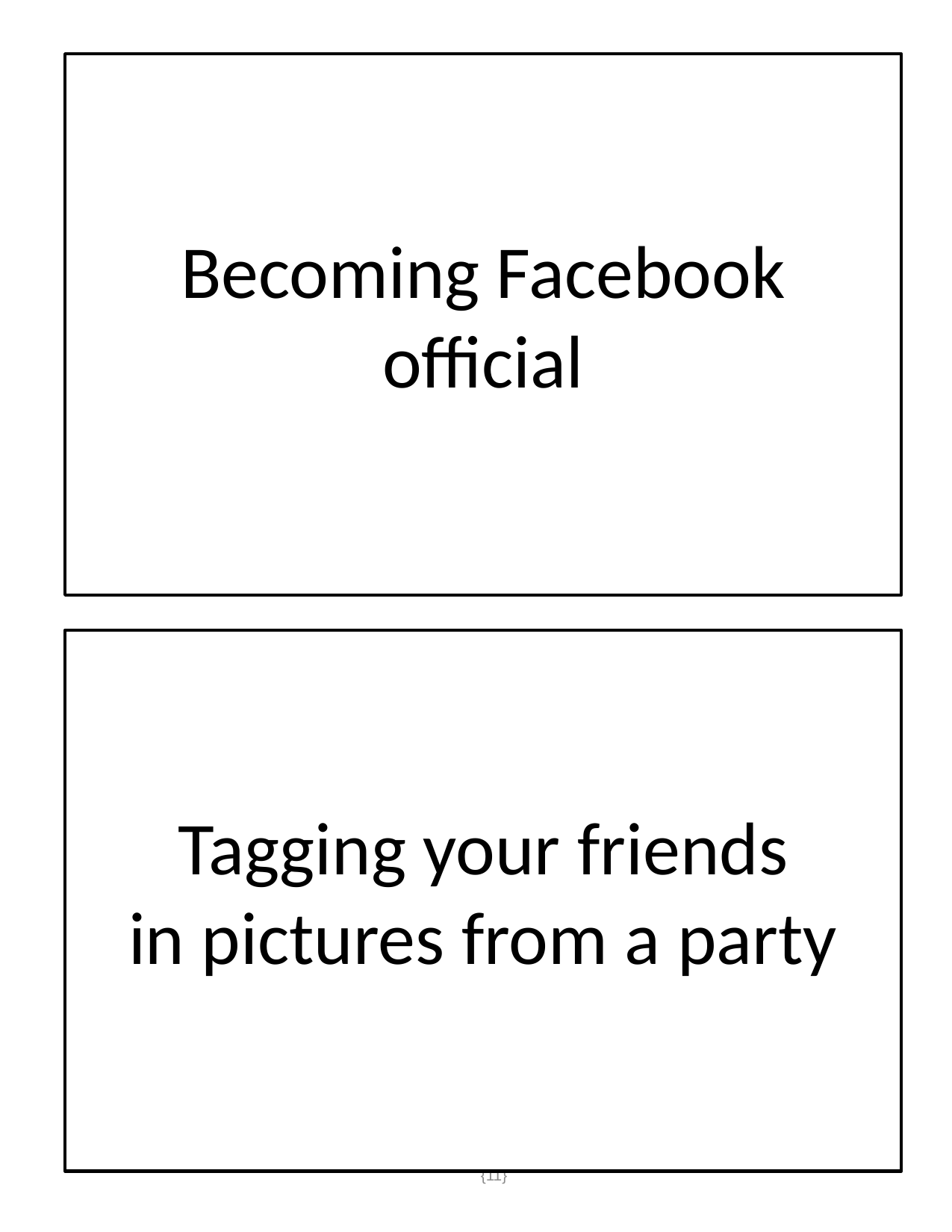

Becoming Facebook
official

Tagging your friends
in pictures from a party

{11}